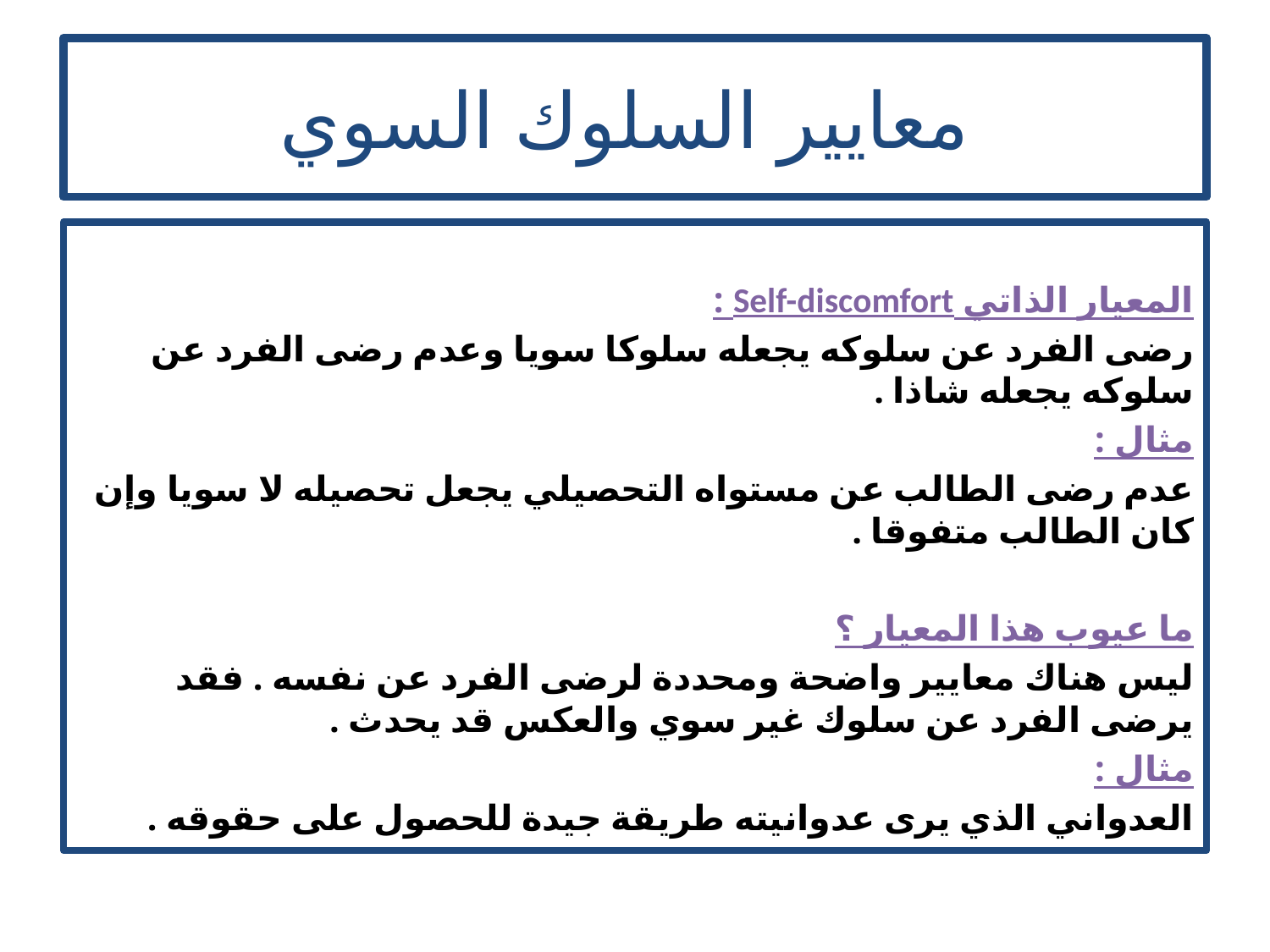

# معايير السلوك السوي

المعيار الذاتي Self-discomfort :
رضى الفرد عن سلوكه يجعله سلوكا سويا وعدم رضى الفرد عن سلوكه يجعله شاذا .
مثال :
عدم رضى الطالب عن مستواه التحصيلي يجعل تحصيله لا سويا وإن كان الطالب متفوقا .

ما عيوب هذا المعيار ؟
ليس هناك معايير واضحة ومحددة لرضى الفرد عن نفسه . فقد يرضى الفرد عن سلوك غير سوي والعكس قد يحدث .
مثال :
العدواني الذي يرى عدوانيته طريقة جيدة للحصول على حقوقه .